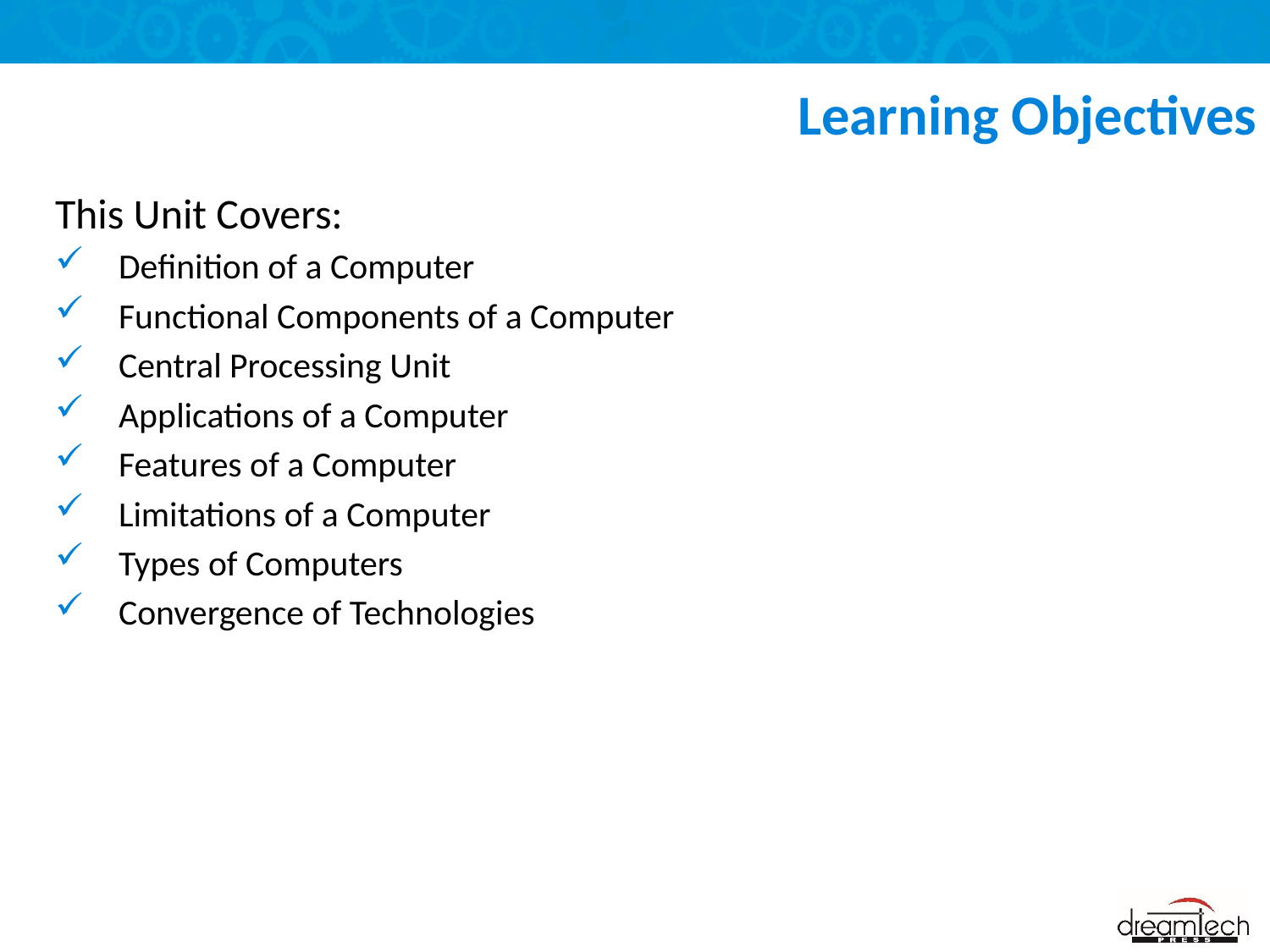

# Learning Objectives
This Unit Covers:
Definition of a Computer
Functional Components of a Computer
Central Processing Unit
Applications of a Computer
Features of a Computer
Limitations of a Computer
Types of Computers
Convergence of Technologies